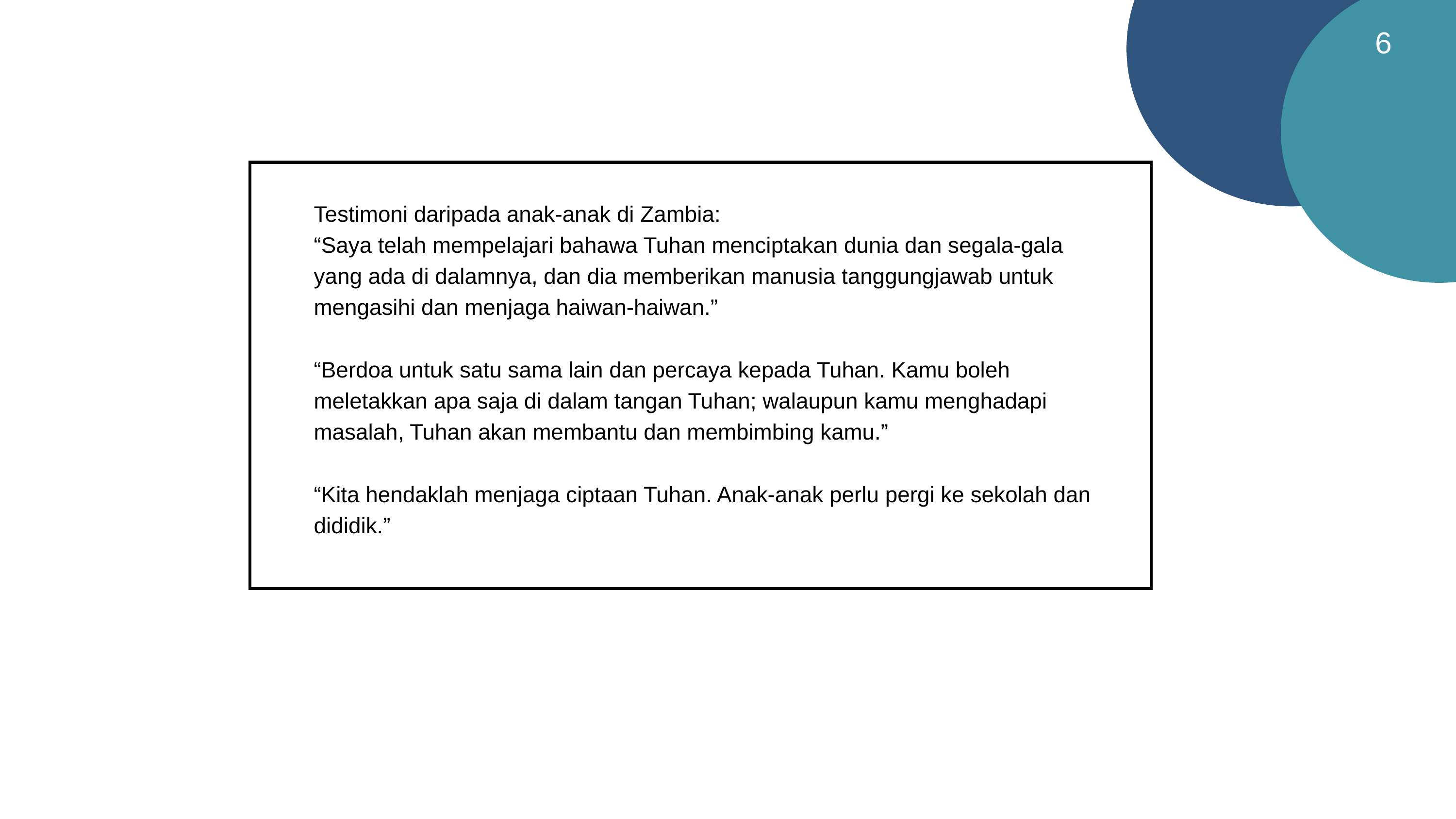

6

Testimoni daripada anak-anak di Zambia:
“Saya telah mempelajari bahawa Tuhan menciptakan dunia dan segala-gala yang ada di dalamnya, dan dia memberikan manusia tanggungjawab untuk mengasihi dan menjaga haiwan-haiwan.”

“Berdoa untuk satu sama lain dan percaya kepada Tuhan. Kamu boleh meletakkan apa saja di dalam tangan Tuhan; walaupun kamu menghadapi  masalah, Tuhan akan membantu dan membimbing kamu.”

“Kita hendaklah menjaga ciptaan Tuhan. Anak-anak perlu pergi ke sekolah dan dididik.”